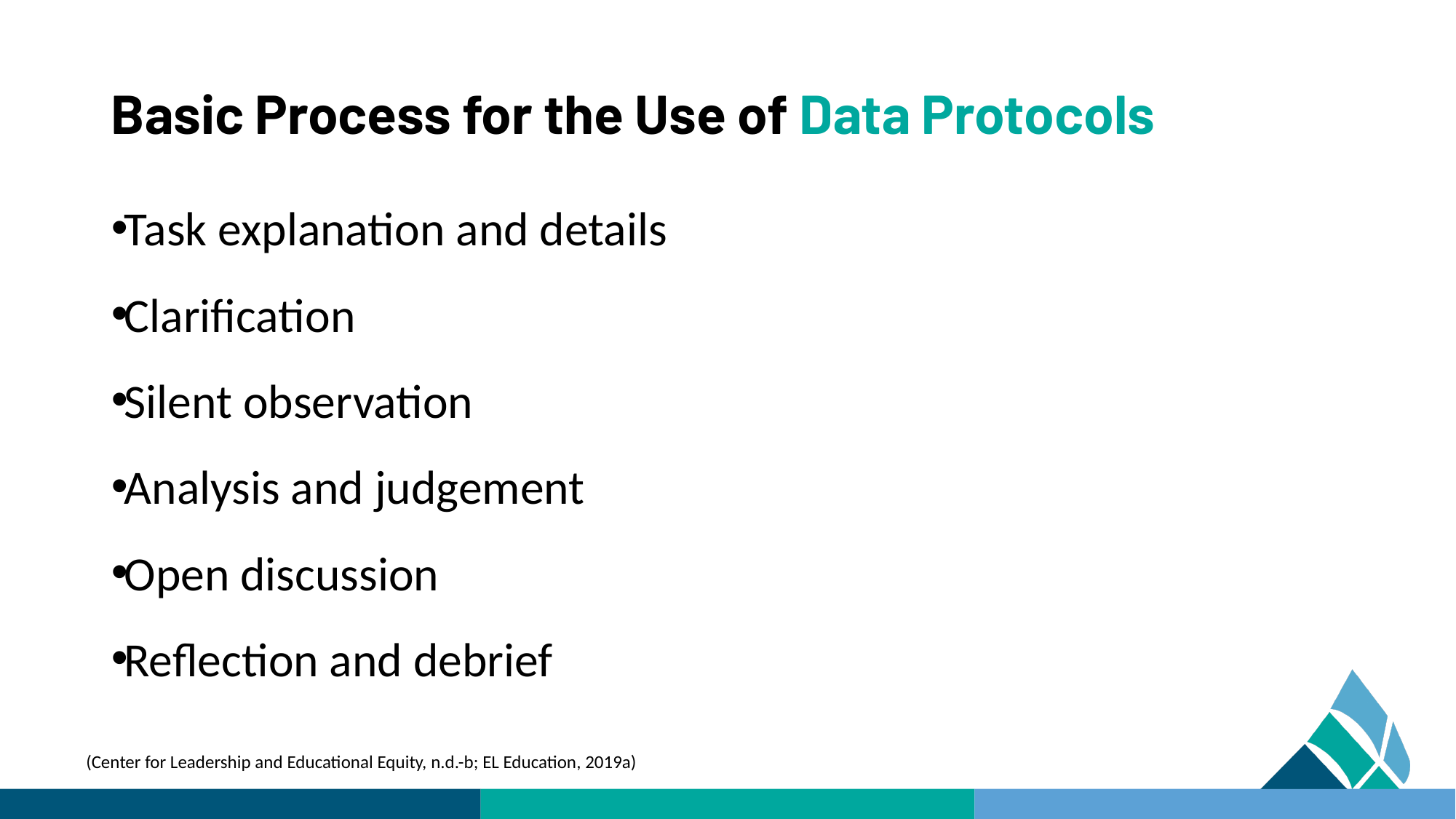

# Basic Process for the Use of Data Protocols
Task explanation and details
Clarification
Silent observation
Analysis and judgement
Open discussion
Reflection and debrief

(Center for Leadership and Educational Equity, n.d.-b; EL Education, 2019a)